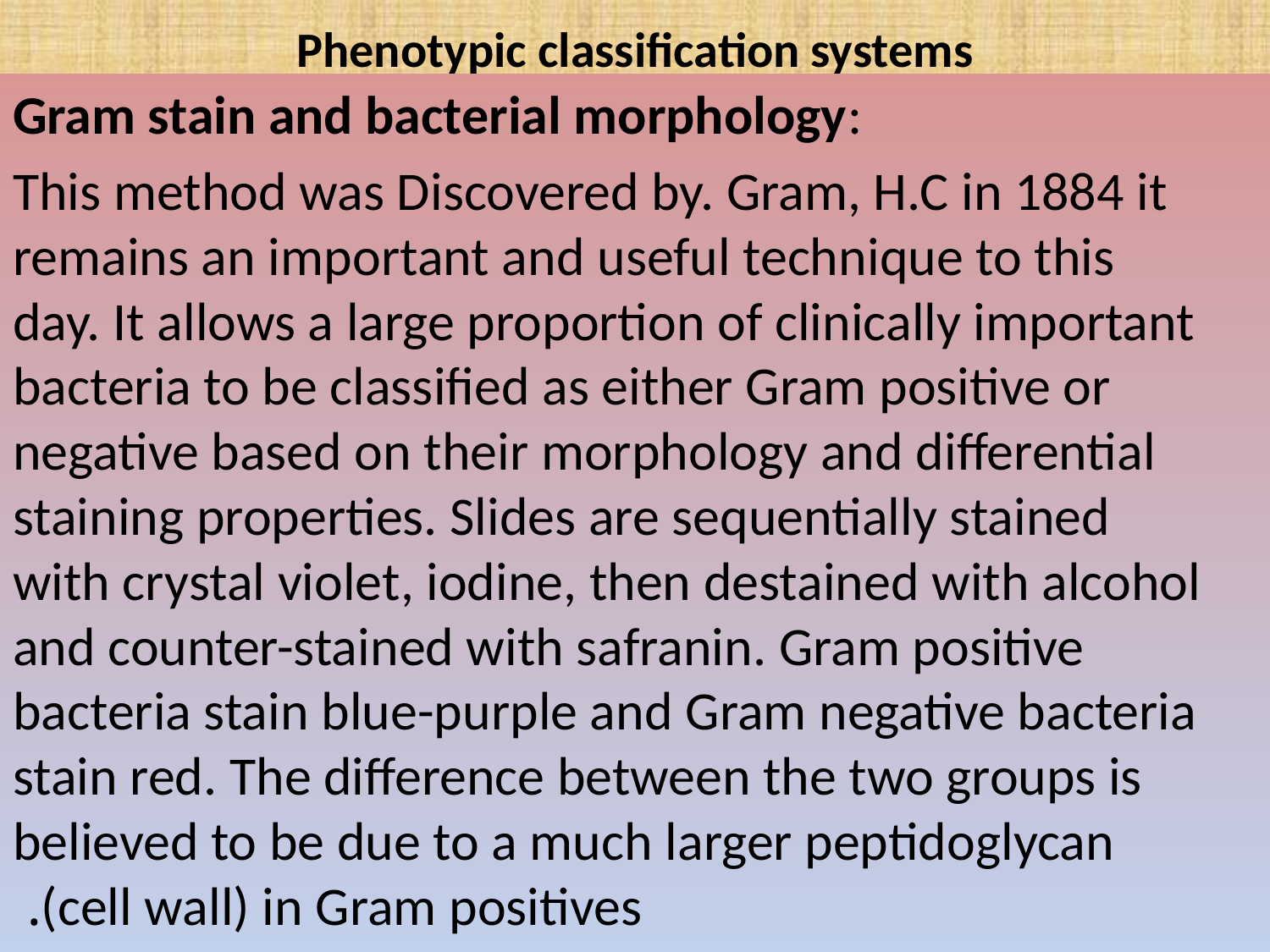

# Phenotypic classification systems
Gram stain and bacterial morphology:
      This method was Discovered by. Gram, H.C in 1884 it remains an important and useful technique to this day. It allows a large proportion of clinically important bacteria to be classified as either Gram positive or negative based on their morphology and differential staining properties. Slides are sequentially stained with crystal violet, iodine, then destained with alcohol and counter-stained with safranin. Gram positive bacteria stain blue-purple and Gram negative bacteria stain red. The difference between the two groups is believed to be due to a much larger peptidoglycan (cell wall) in Gram positives.